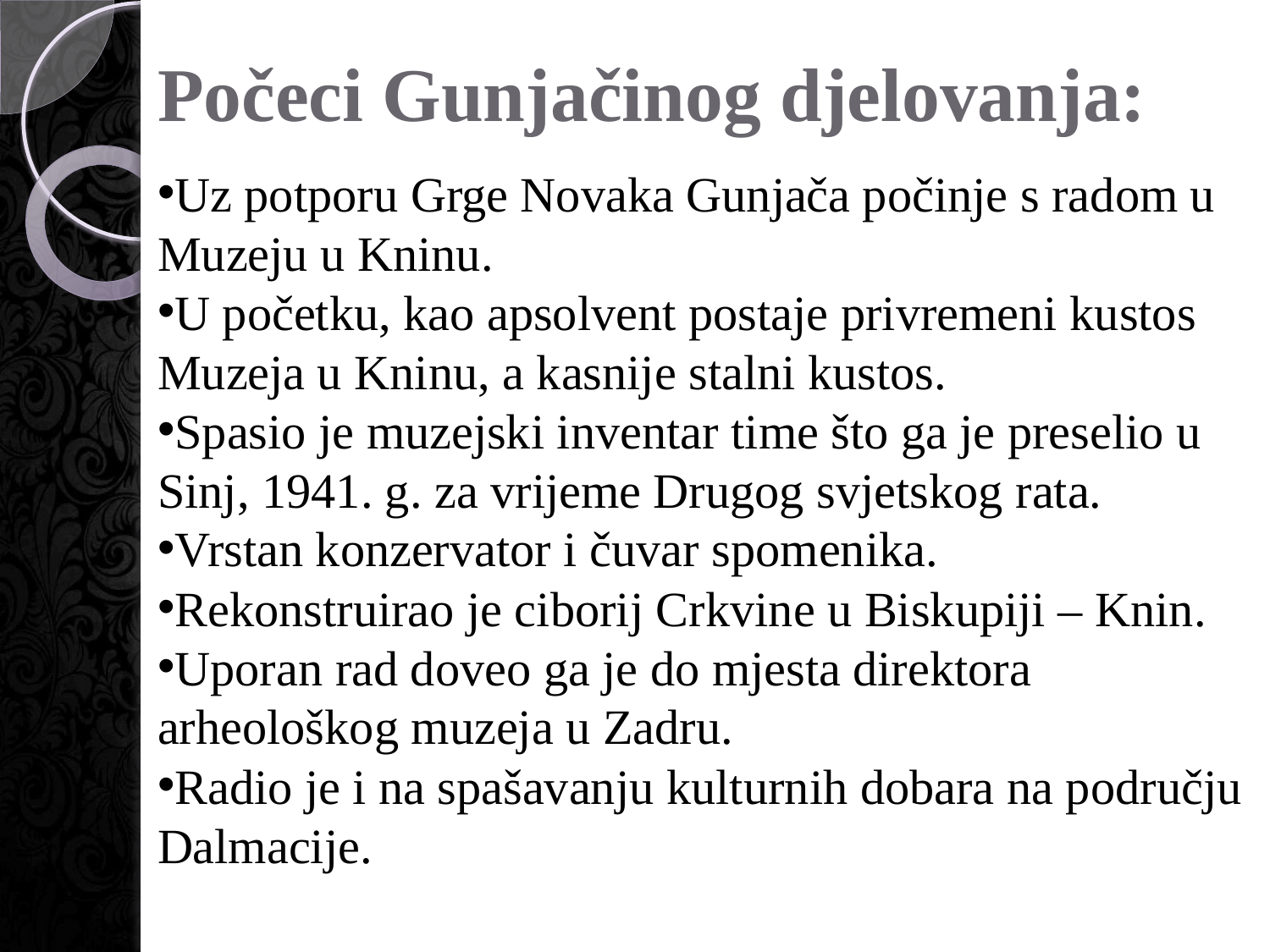

# Počeci Gunjačinog djelovanja:
Uz potporu Grge Novaka Gunjača počinje s radom u Muzeju u Kninu.
U početku, kao apsolvent postaje privremeni kustos Muzeja u Kninu, a kasnije stalni kustos.
Spasio je muzejski inventar time što ga je preselio u Sinj, 1941. g. za vrijeme Drugog svjetskog rata.
Vrstan konzervator i čuvar spomenika.
Rekonstruirao je ciborij Crkvine u Biskupiji – Knin.
Uporan rad doveo ga je do mjesta direktora arheološkog muzeja u Zadru.
Radio je i na spašavanju kulturnih dobara na području Dalmacije.